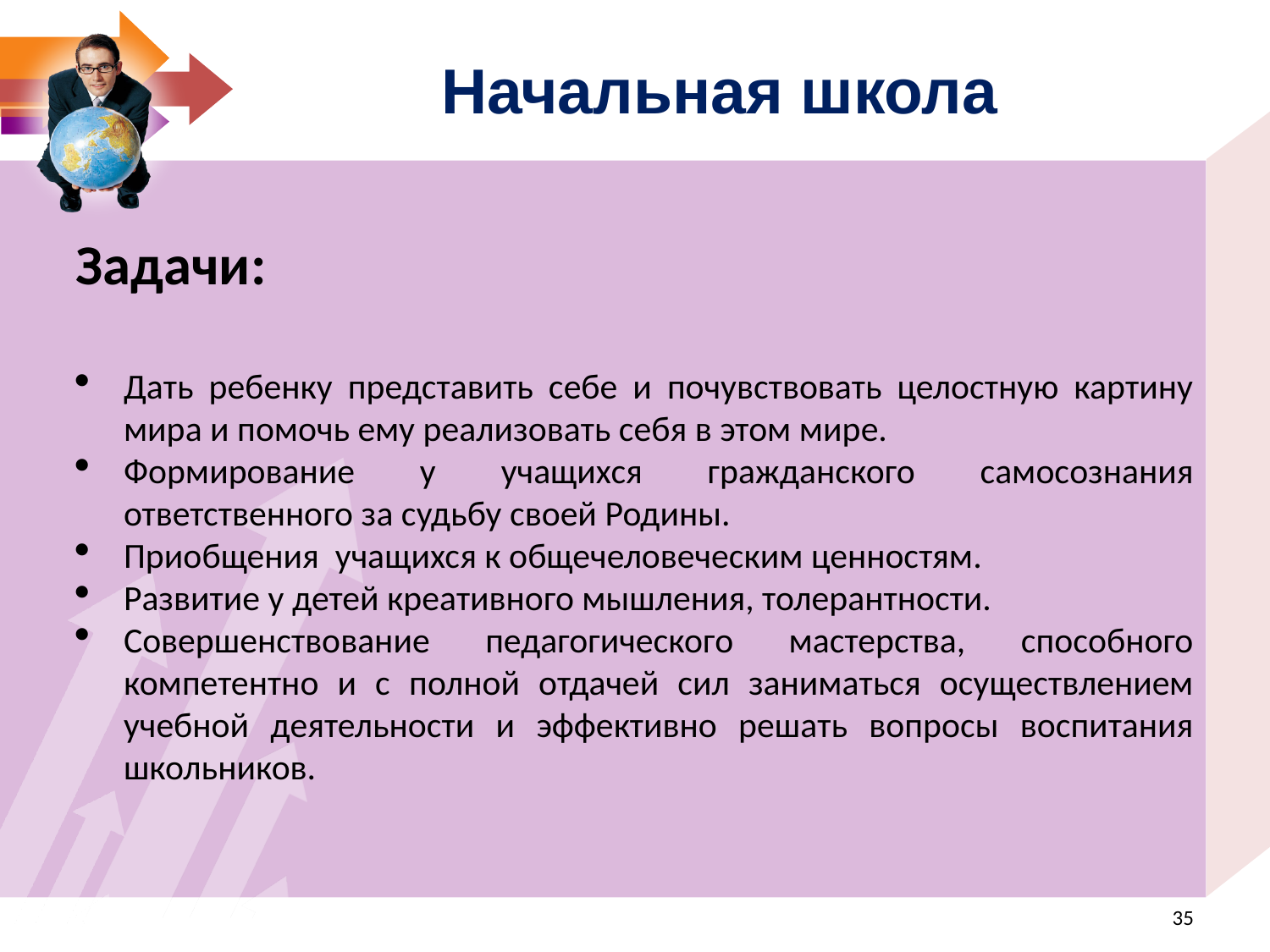

Начальная школа
Задачи:

Дать ребенку представить себе и почувствовать целостную картину мира и помочь ему реализовать себя в этом мире.
Формирование у учащихся гражданского самосознания ответственного за судьбу своей Родины.
Приобщения  учащихся к общечеловеческим ценностям.
Развитие у детей креативного мышления, толерантности.
Совершенствование педагогического мастерства, способного компетентно и с полной отдачей сил заниматься осуществлением учебной деятельности и эффективно решать вопросы воспитания школьников.

35